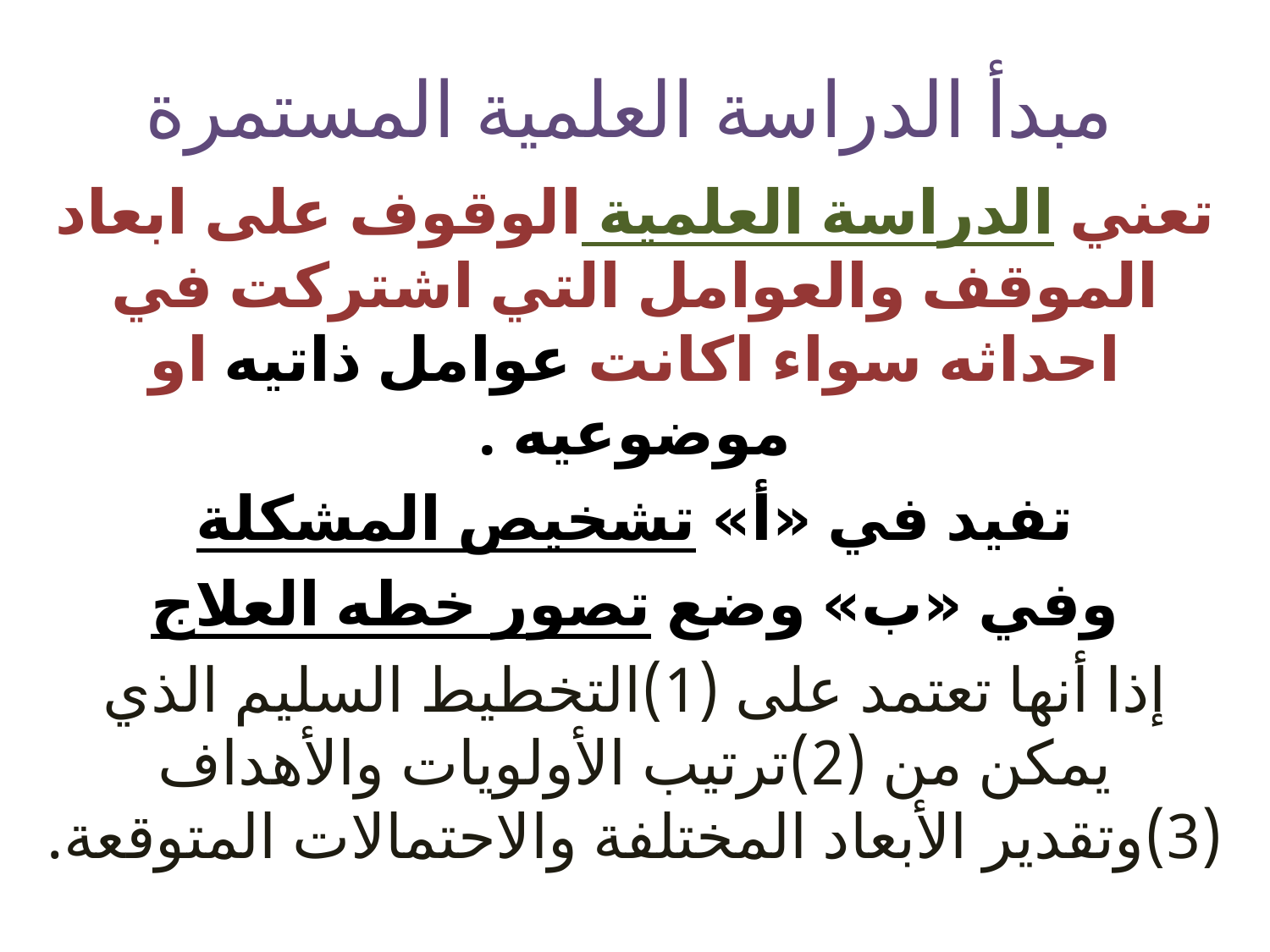

# مبدأ الدراسة العلمية المستمرة
تعني الدراسة العلمية الوقوف على ابعاد الموقف والعوامل التي اشتركت في احداثه سواء اكانت عوامل ذاتيه او موضوعيه .
تفيد في «أ» تشخيص المشكلة
وفي «ب» وضع تصور خطه العلاج
إذا أنها تعتمد على (1)التخطيط السليم الذي يمكن من (2)ترتيب الأولويات والأهداف (3)وتقدير الأبعاد المختلفة والاحتمالات المتوقعة.